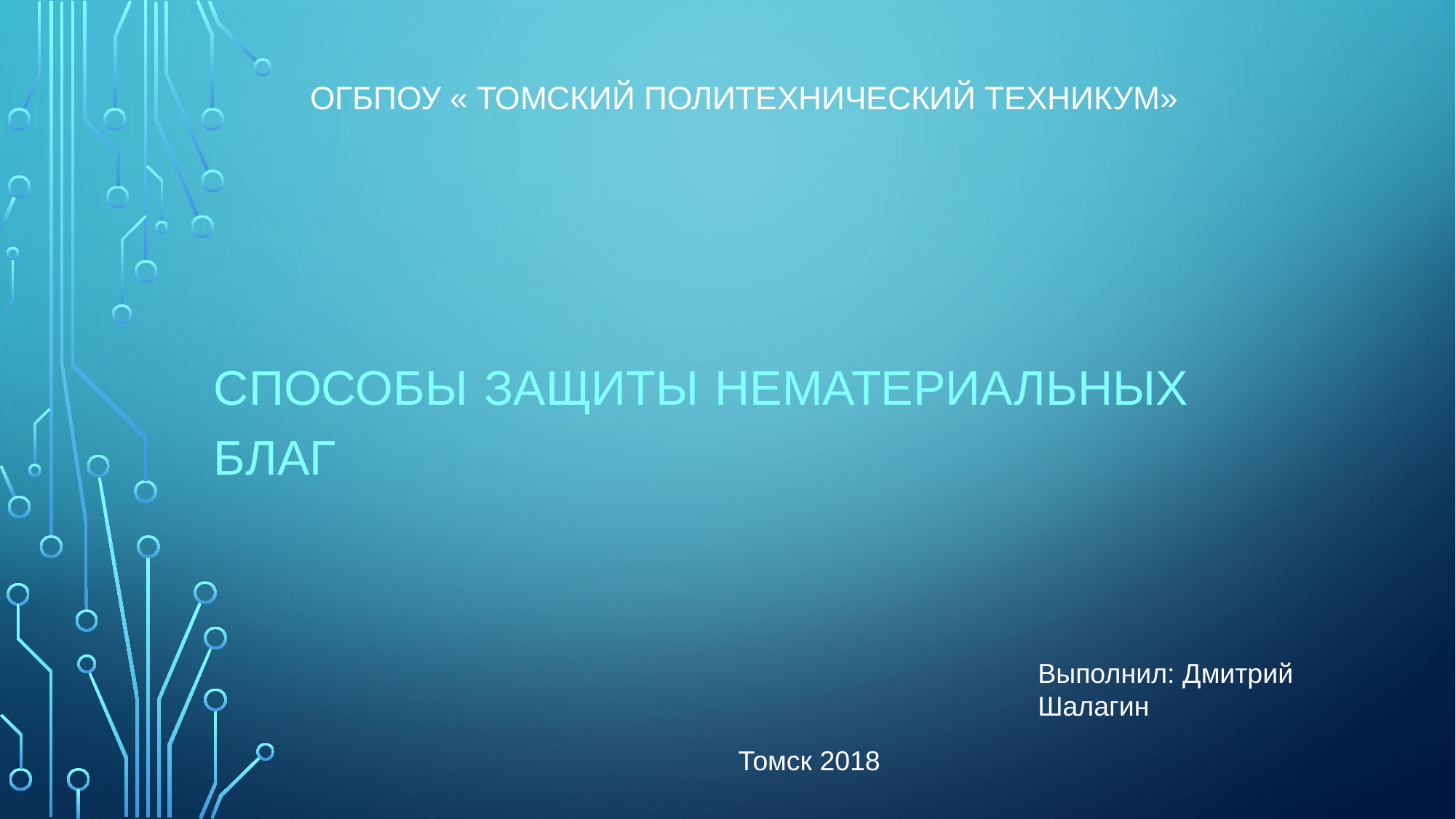

# Огбпоу « Томский политехнический техникум»
Способы защиты нематериальных благ
Выполнил: Дмитрий Шалагин
Томск 2018